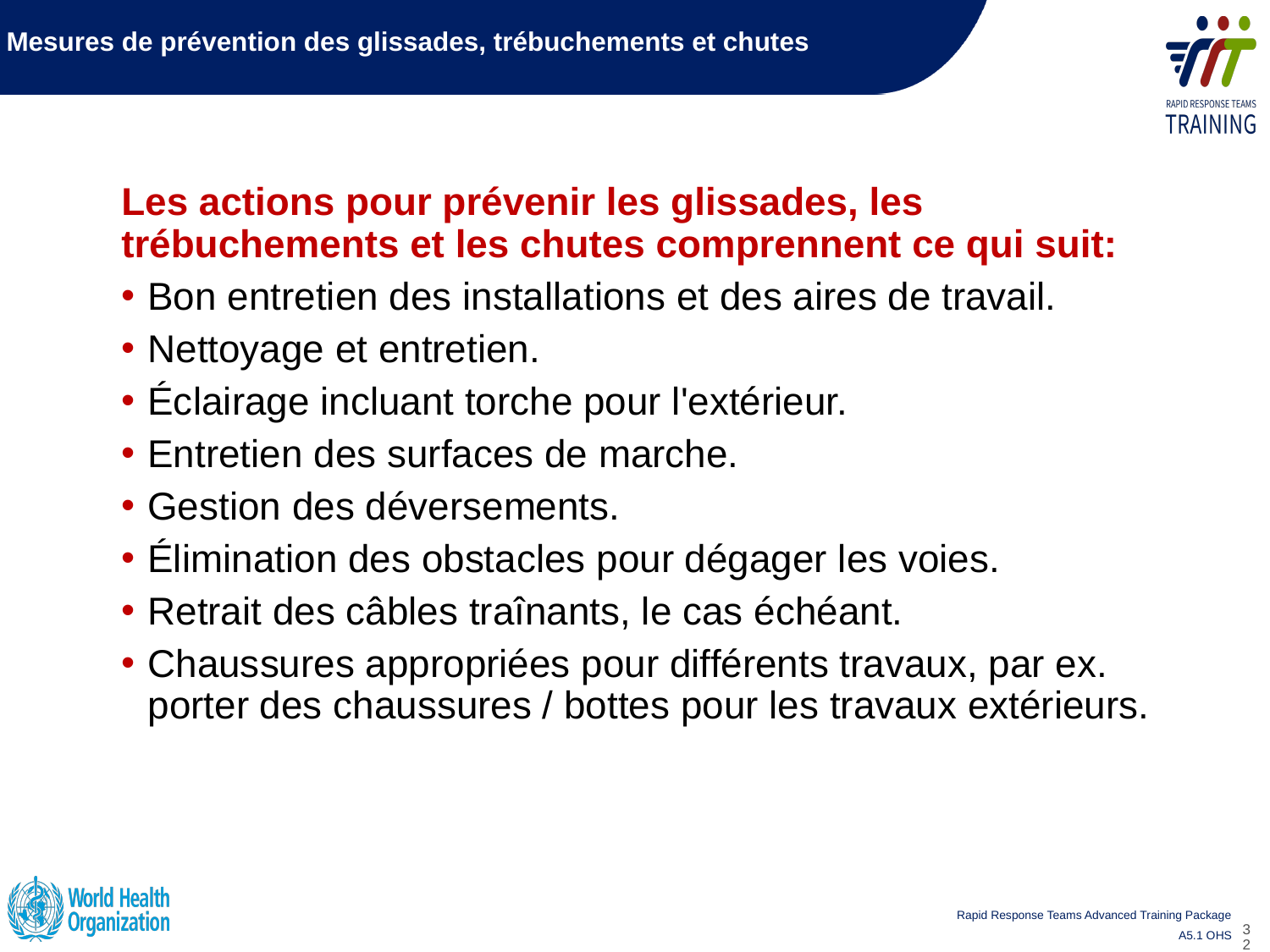

Mesures de prévention des glissades, trébuchements et chutes
Les actions pour prévenir les glissades, les trébuchements et les chutes comprennent ce qui suit:
Bon entretien des installations et des aires de travail.
Nettoyage et entretien.
Éclairage incluant torche pour l'extérieur.
Entretien des surfaces de marche.
Gestion des déversements.
Élimination des obstacles pour dégager les voies.
Retrait des câbles traînants, le cas échéant.
Chaussures appropriées pour différents travaux, par ex. porter des chaussures / bottes pour les travaux extérieurs.
32